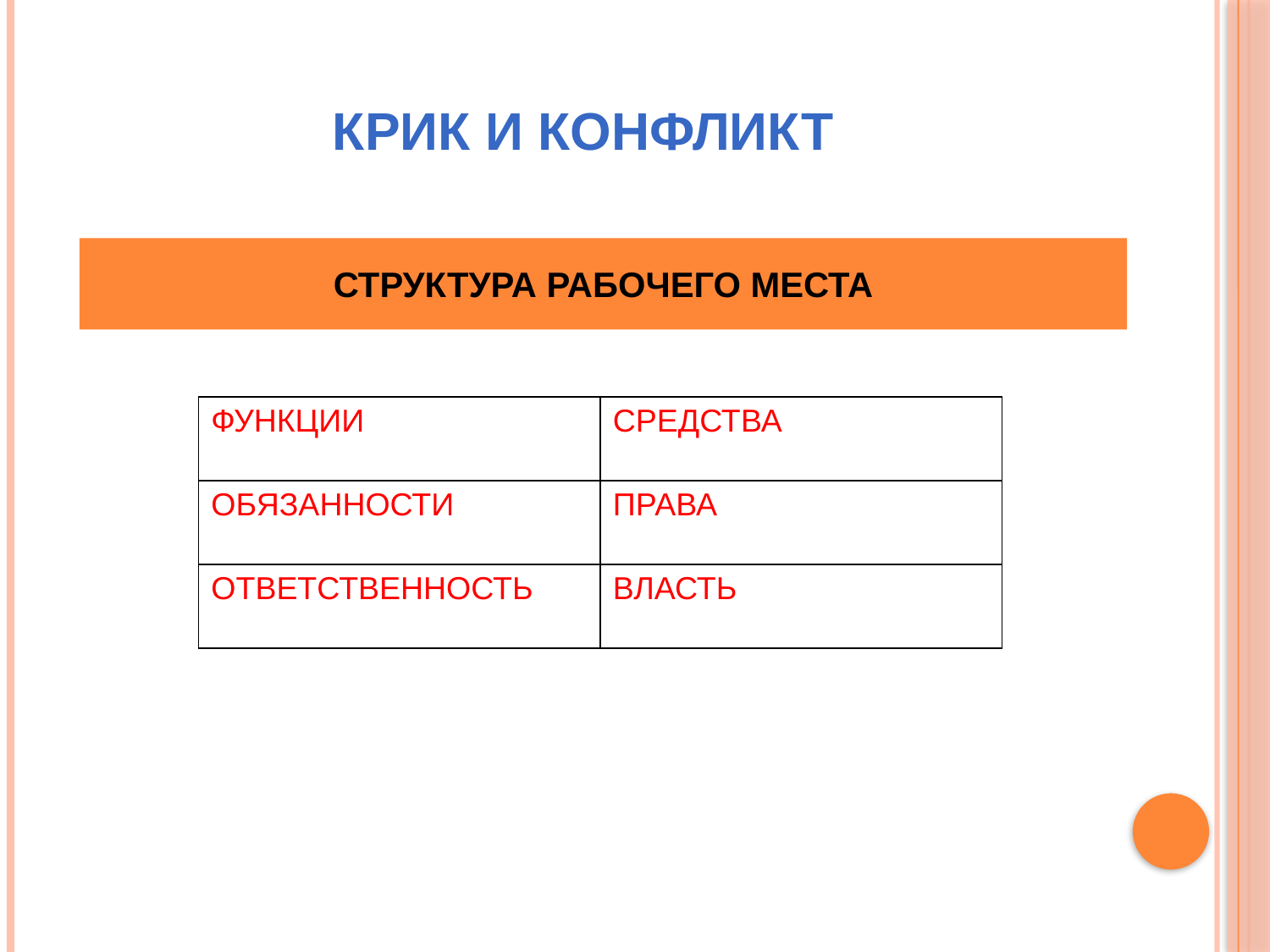

# КРИК И КОНФЛИКТ
СТРУКТУРА РАБОЧЕГО МЕСТА
| ФУНКЦИИ | СРЕДСТВА |
| --- | --- |
| ОБЯЗАННОСТИ | ПРАВА |
| ОТВЕТСТВЕННОСТЬ | ВЛАСТЬ |